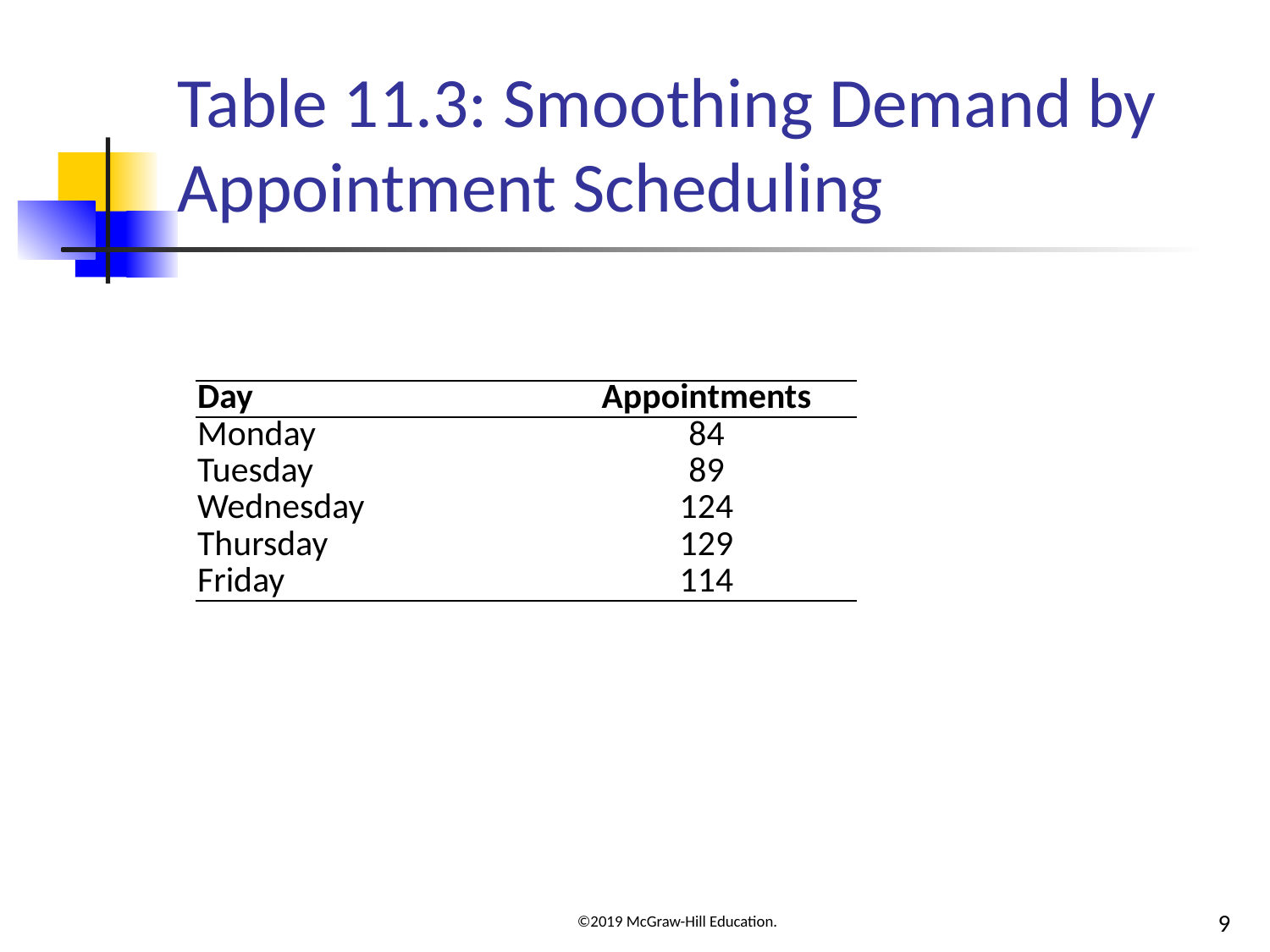

# Table 11.3: Smoothing Demand by Appointment Scheduling
| Day | Appointments |
| --- | --- |
| Monday | 84 |
| Tuesday | 89 |
| Wednesday | 124 |
| Thursday | 129 |
| Friday | 114 |